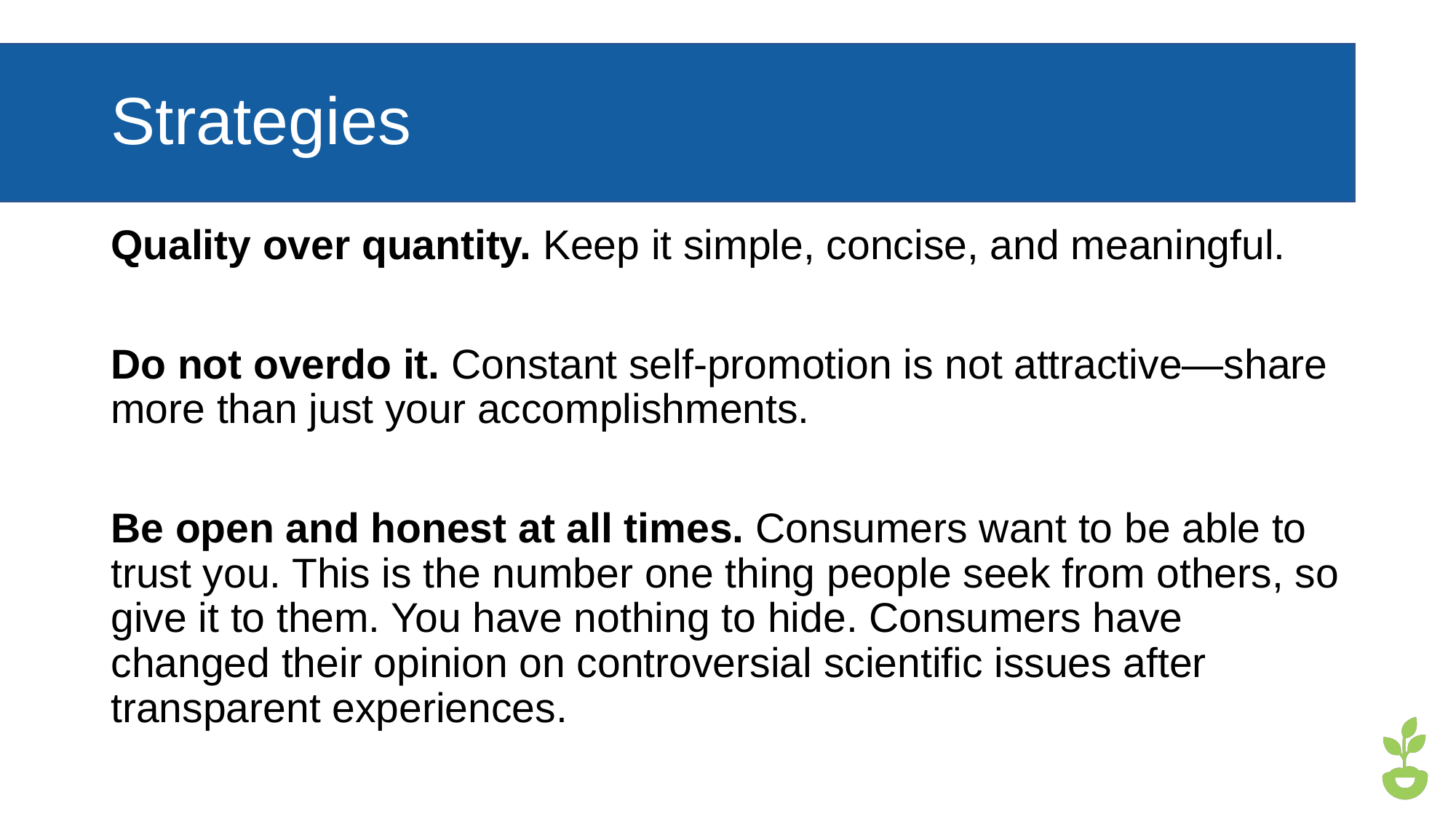

# Strategies
Quality over quantity. Keep it simple, concise, and meaningful.

Do not overdo it. Constant self-promotion is not attractive—share more than just your accomplishments.

Be open and honest at all times. Consumers want to be able to trust you. This is the number one thing people seek from others, so give it to them. You have nothing to hide. Consumers have changed their opinion on controversial scientific issues after transparent experiences.